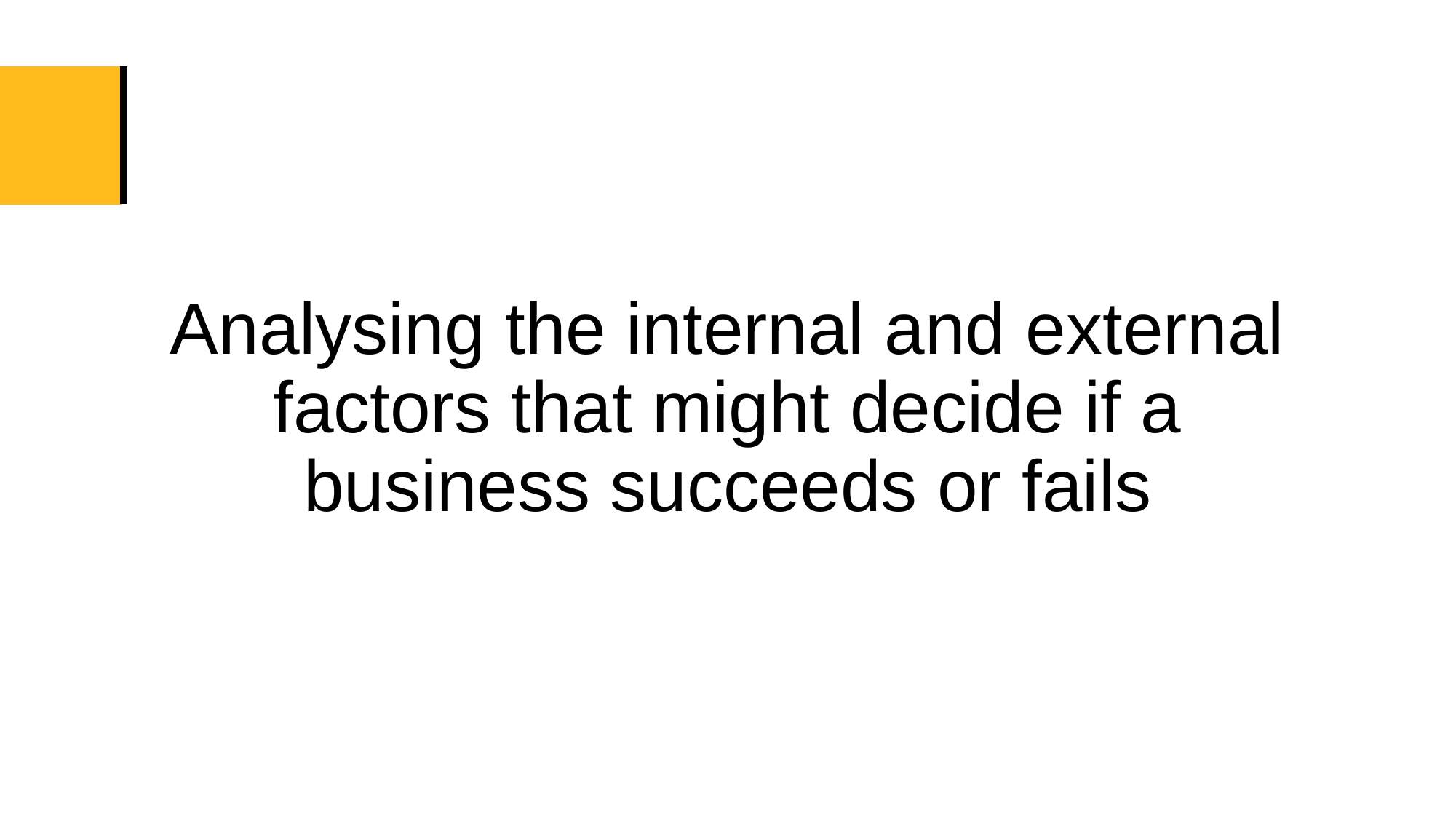

# Analysing the internal and external factors that might decide if a business succeeds or fails